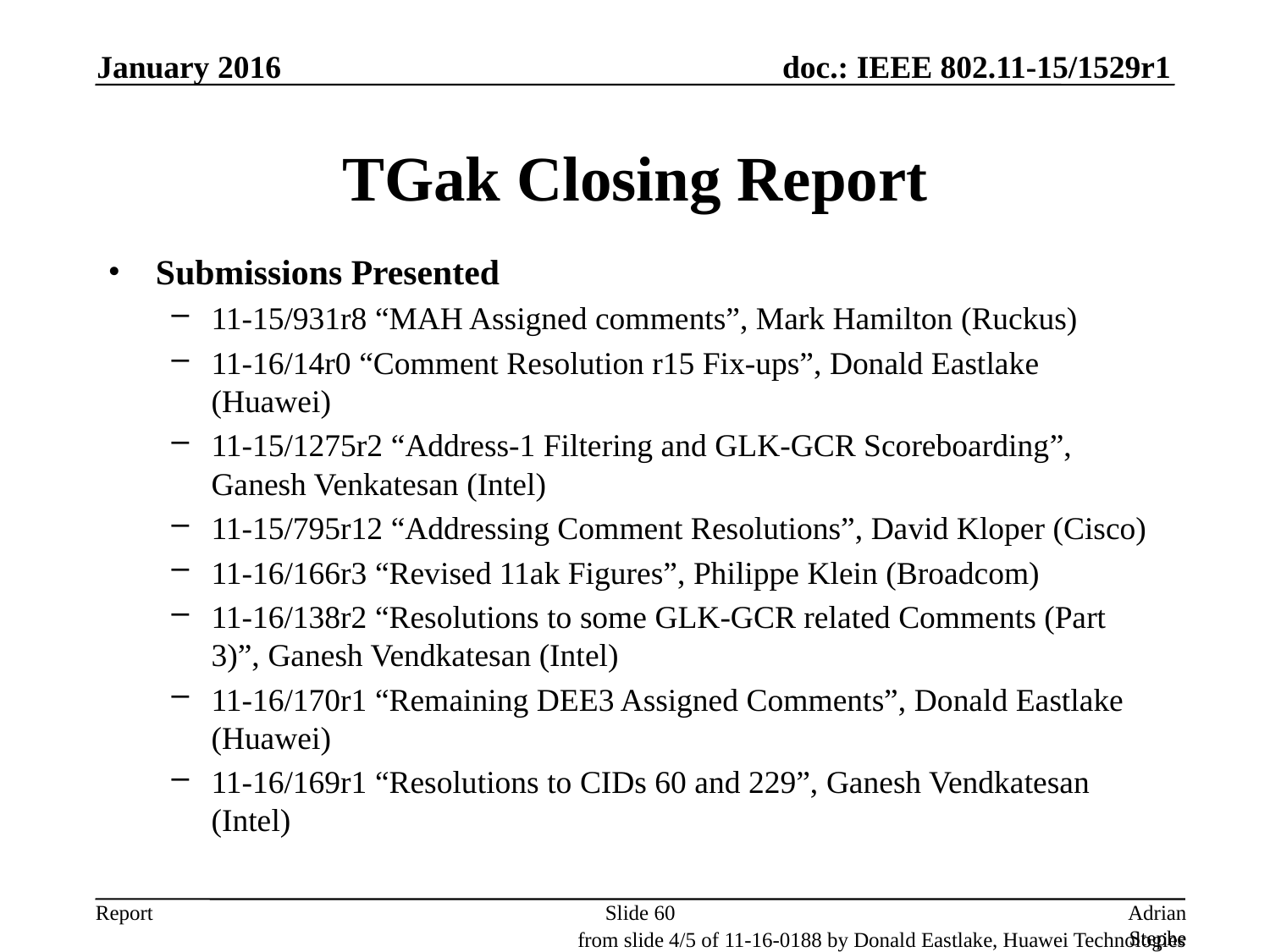

January 2016
# TGak Closing Report
Submissions Presented
11-15/931r8 “MAH Assigned comments”, Mark Hamilton (Ruckus)
11-16/14r0 “Comment Resolution r15 Fix-ups”, Donald Eastlake (Huawei)
11-15/1275r2 “Address-1 Filtering and GLK-GCR Scoreboarding”, Ganesh Venkatesan (Intel)
11-15/795r12 “Addressing Comment Resolutions”, David Kloper (Cisco)
11-16/166r3 “Revised 11ak Figures”, Philippe Klein (Broadcom)
11-16/138r2 “Resolutions to some GLK-GCR related Comments (Part 3)”, Ganesh Vendkatesan (Intel)
11-16/170r1 “Remaining DEE3 Assigned Comments”, Donald Eastlake (Huawei)
11-16/169r1 “Resolutions to CIDs 60 and 229”, Ganesh Vendkatesan (Intel)

Slide 60
Adrian Stephens, Intel Corporation
from slide 4/5 of 11-16-0188 by Donald Eastlake, Huawei Technologies